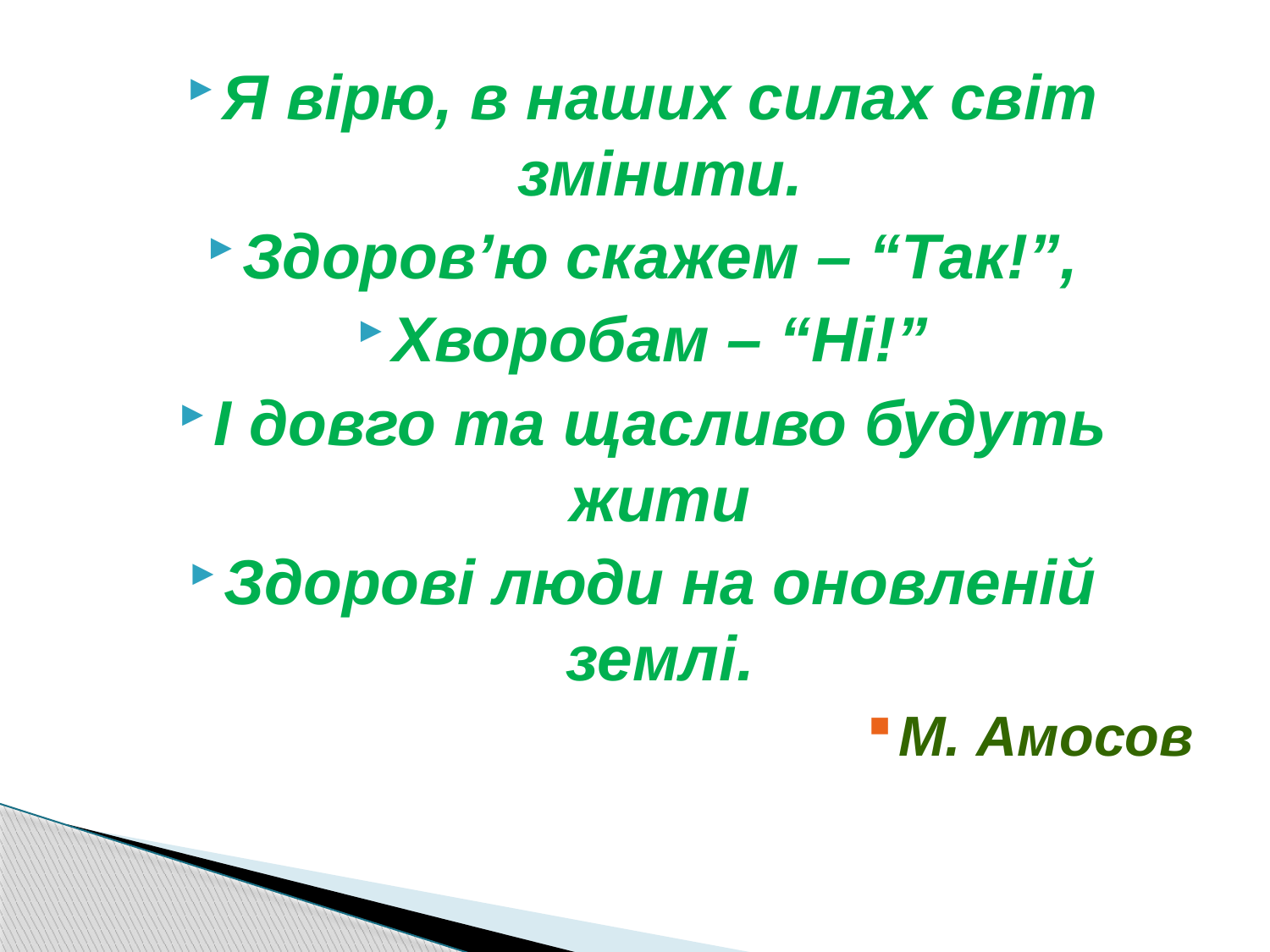

Я вірю, в наших силах світ змінити.
Здоров’ю скажем – “Так!”,
Хворобам – “Ні!”
І довго та щасливо будуть жити
Здорові люди на оновленій землі.
М. Амосов
#